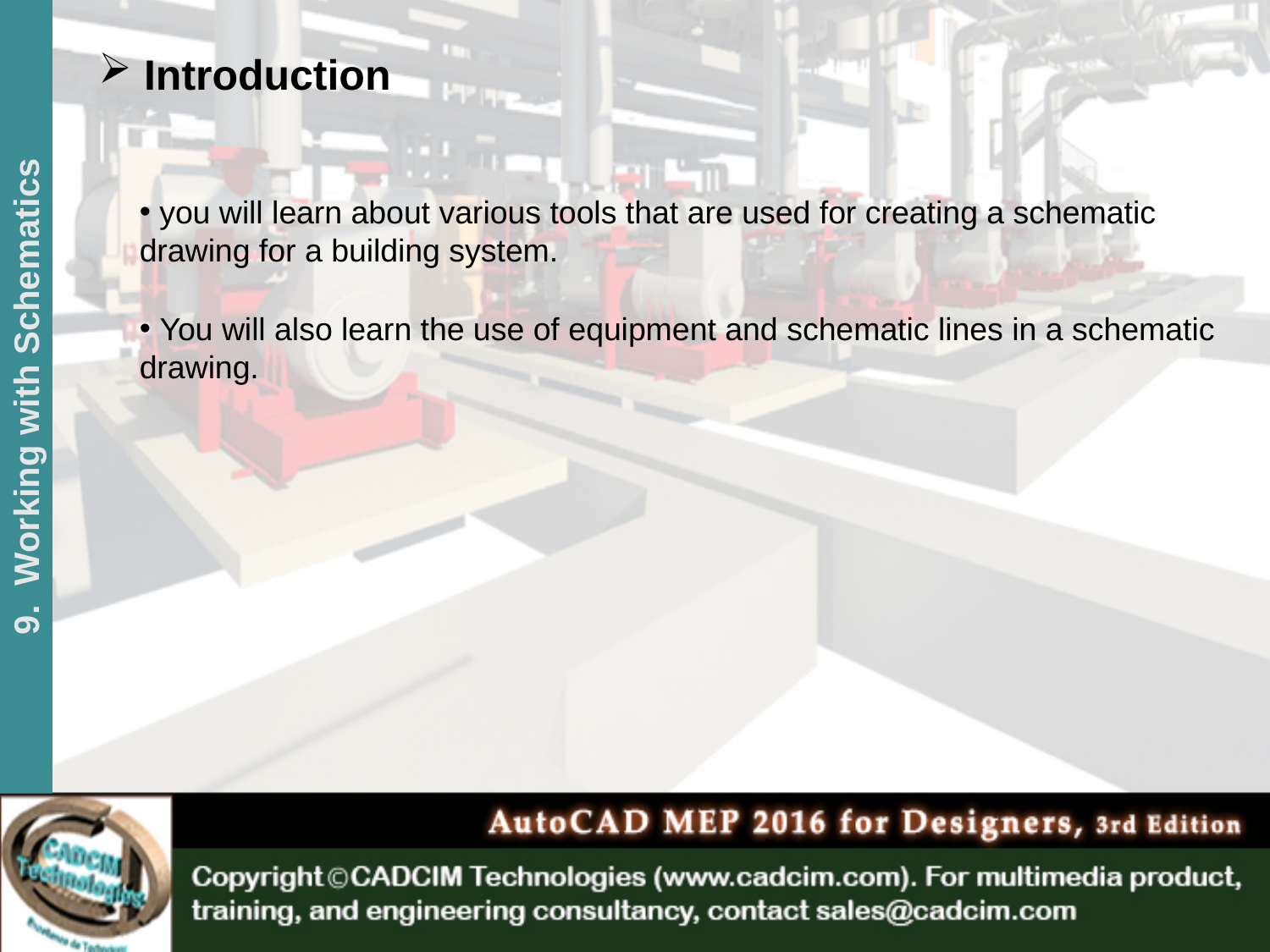

Introduction

 you will learn about various tools that are used for creating a schematic drawing for a building system.

 You will also learn the use of equipment and schematic lines in a schematic drawing.